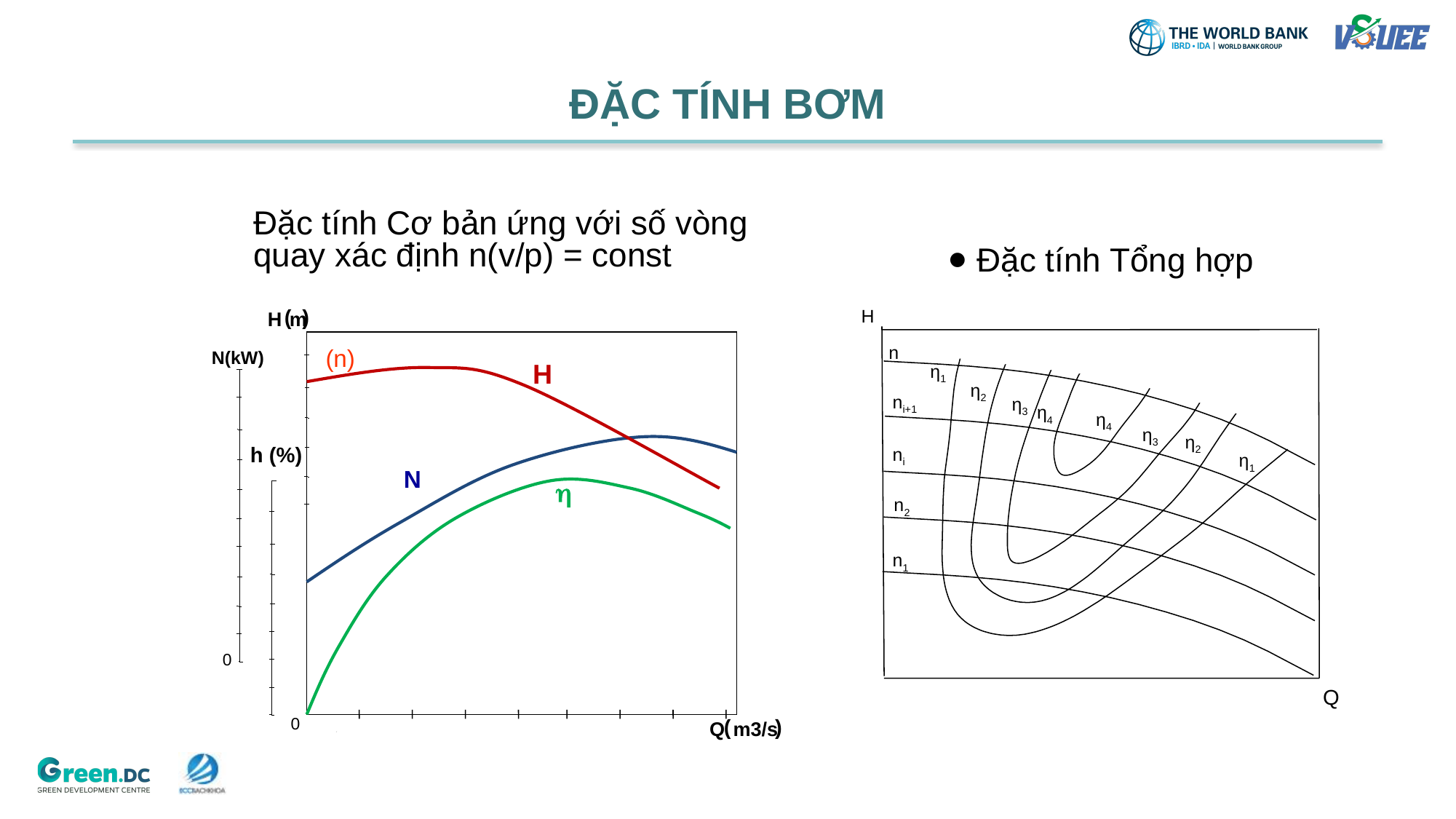

# ĐẶC TÍNH BƠM
Đặc tính Cơ bản ứng với số vòng quay xác định n(v/p) = const
 Đặc tính Tổng hợp

H

n
η1
η2

ni+1
η3
η4
η4
η3
η2
ni

η1
n2

n1

Q

(
)
H
m

H
P
η
HCK
(n)
N(kW)

h (%)

N

0

0
(
)

Q
m3/s